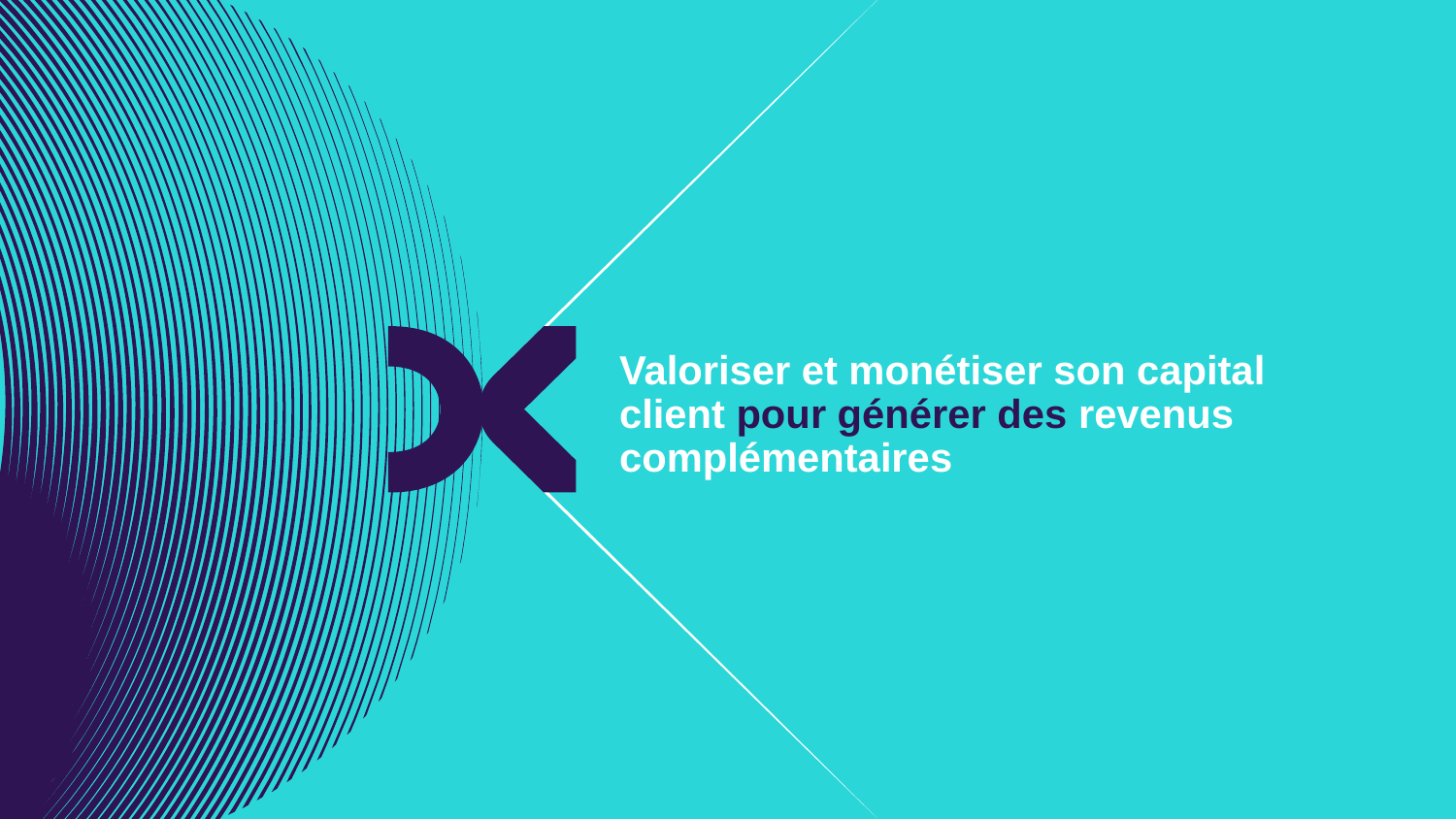

Valoriser et monétiser son capital
client pour générer des revenus complémentaires